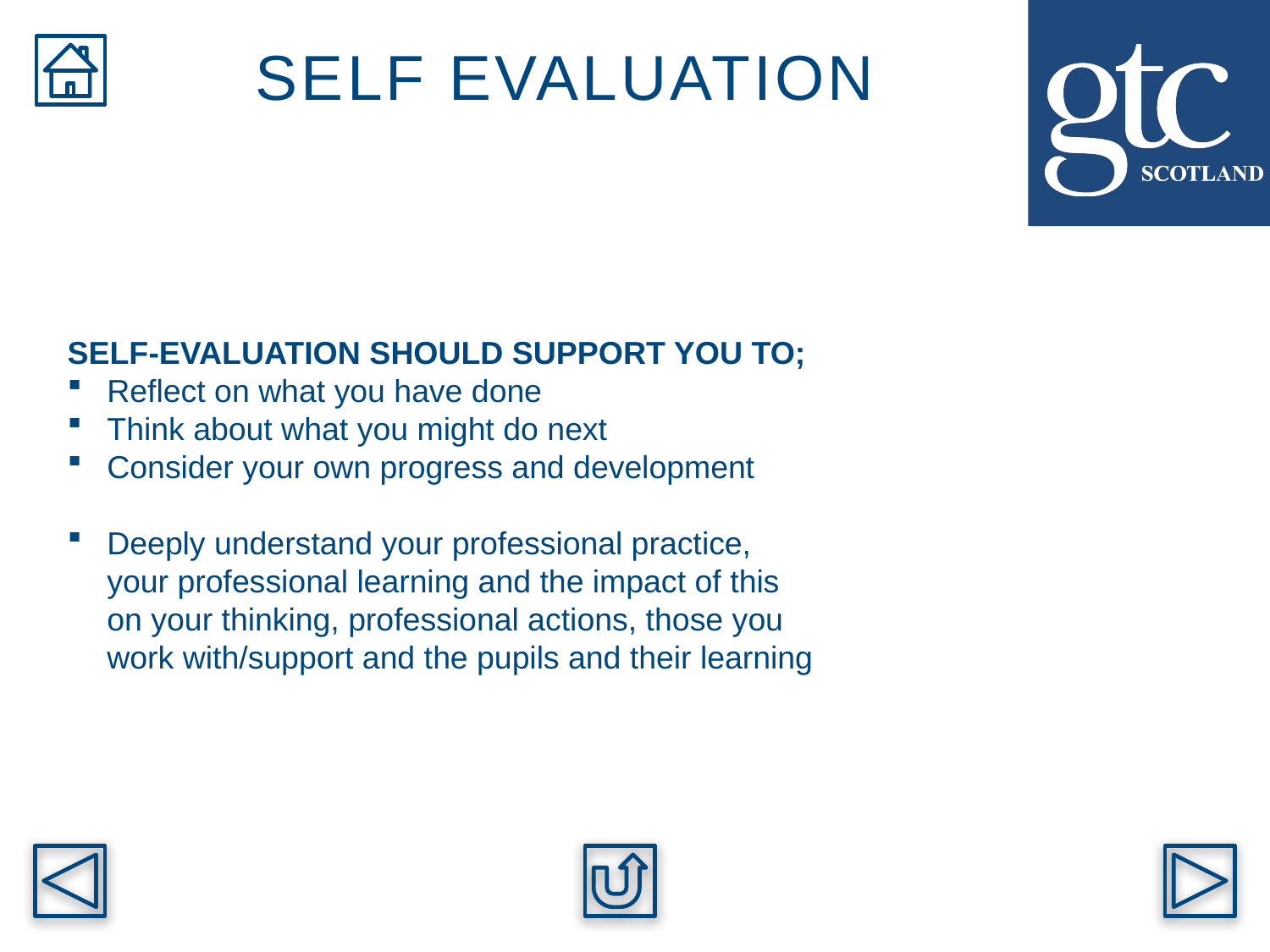

SELF EVALUATION

SELF-EVALUATION SHOULD SUPPORT YOU TO;
Reflect on what you have done
Think about what you might do next
Consider your own progress and development
Deeply understand your professional practice,
your professional learning and the impact of this
on your thinking, professional actions, those you
work with/support and the pupils and their learning